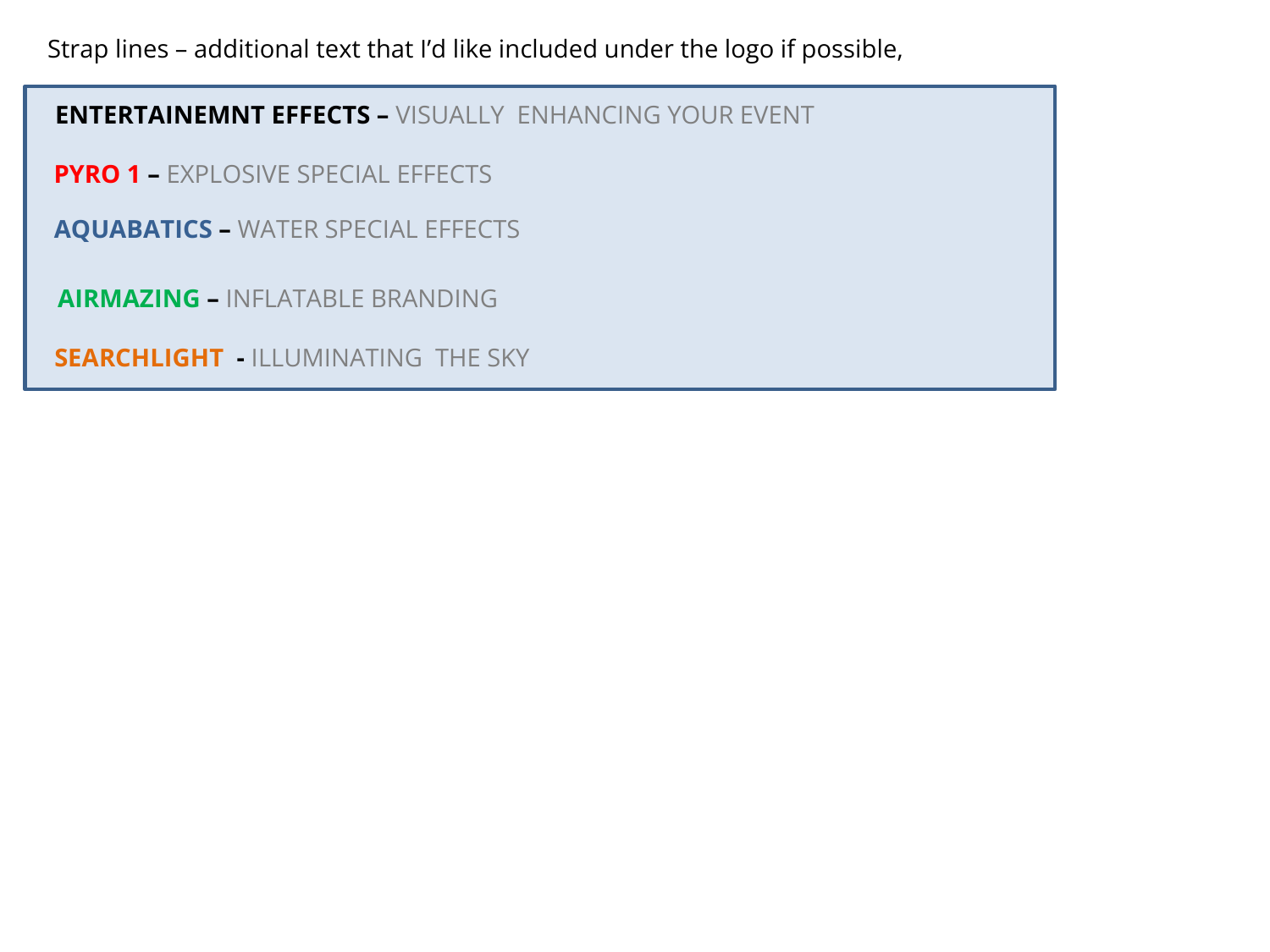

Strap lines – additional text that I’d like included under the logo if possible,

ENTERTAINEMNT EFFECTS – VISUALLY  ENHANCING YOUR EVENT
PYRO 1 – EXPLOSIVE SPECIAL EFFECTS
AQUABATICS – WATER SPECIAL EFFECTS
AIRMAZING – INFLATABLE BRANDING
SEARCHLIGHT  - ILLUMINATING  THE SKY